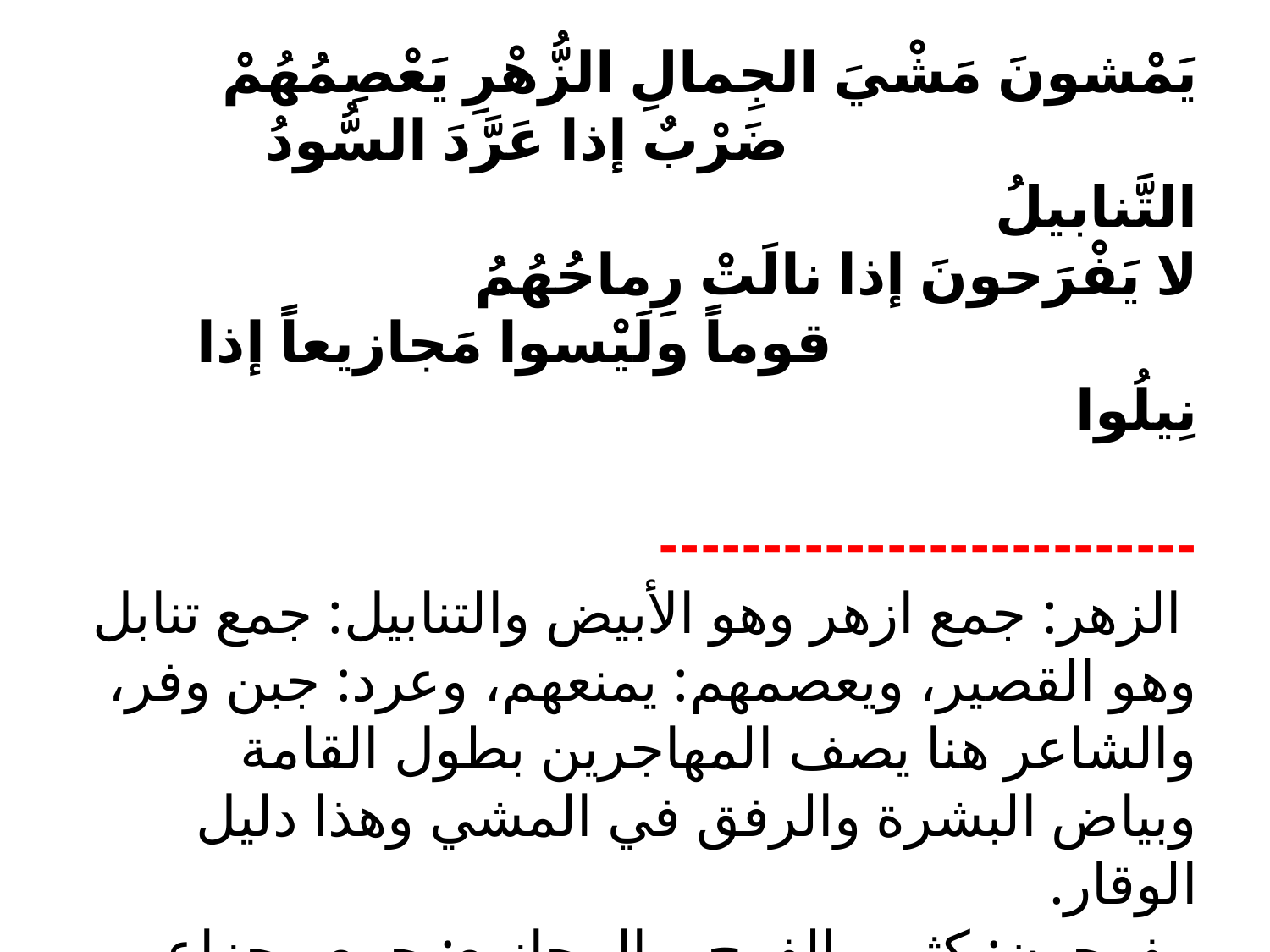

يَمْشونَ مَشْيَ الجِمالِ الزُّهْرِ يَعْصِمُهُمْ 
                            ضَرْبٌ إذا عَرَّدَ السُّودُ التَّنابيلُ
لا يَفْرَحونَ إذا نالَتْ رِماحُهُمُ
                         قوماً ولَيْسوا مَجازيعاً إذا نِيلُوا

--------------------------
 الزهر: جمع ازهر وهو الأبيض والتنابيل: جمع تنابل وهو القصير، ويعصمهم: يمنعهم، وعرد: جبن وفر، والشاعر هنا يصف المهاجرين بطول القامة وبياض البشرة والرفق في المشي وهذا دليل الوقار.
 يفرحون: كثيرو الفرح، والمجازيع: جمع مجزاع وهو صيغة مبالغة.